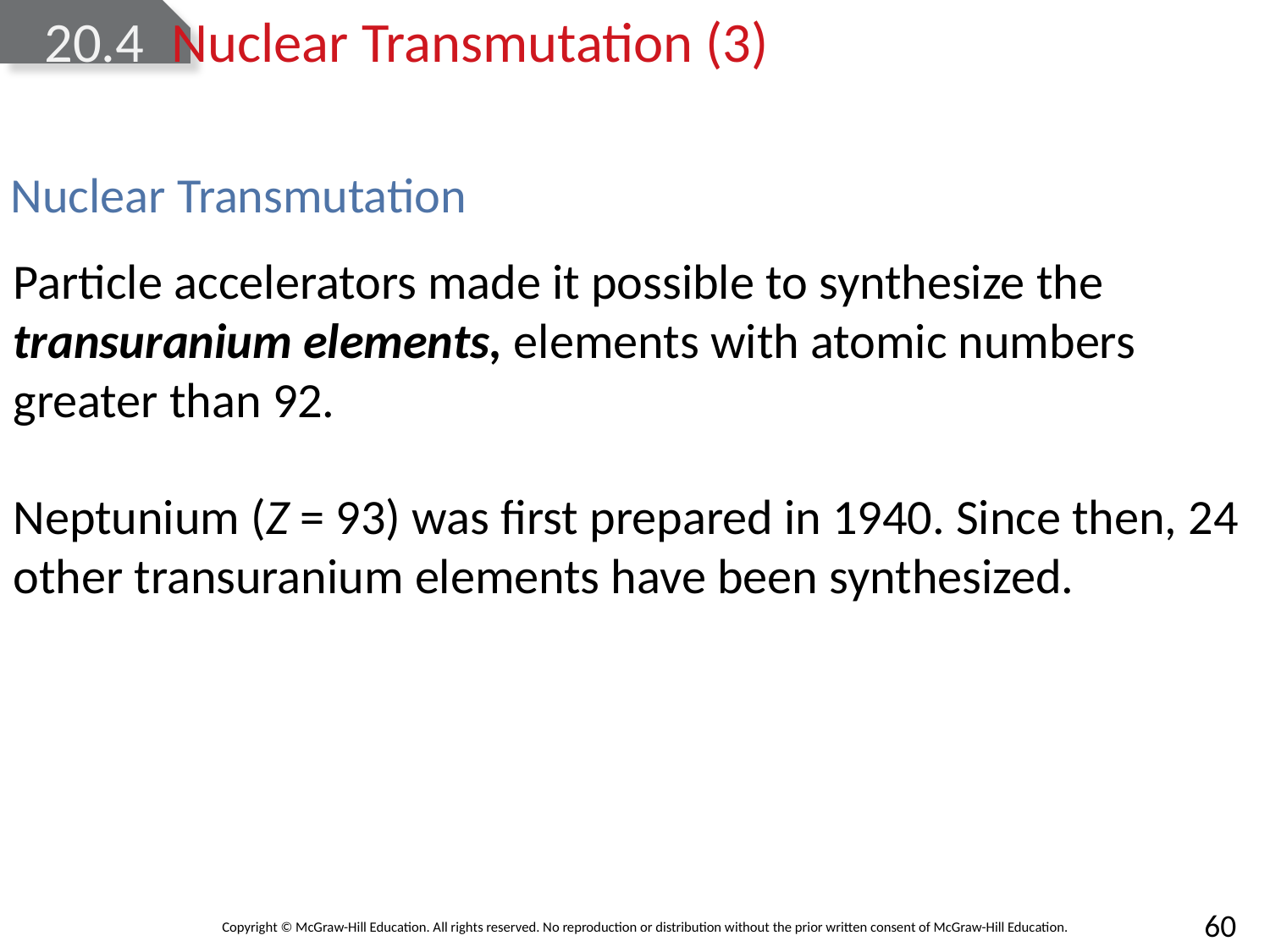

# 20.4	Nuclear Transmutation (3)
Nuclear Transmutation
Particle accelerators made it possible to synthesize the transuranium elements, elements with atomic numbers greater than 92.
Neptunium (Z = 93) was first prepared in 1940. Since then, 24 other transuranium elements have been synthesized.